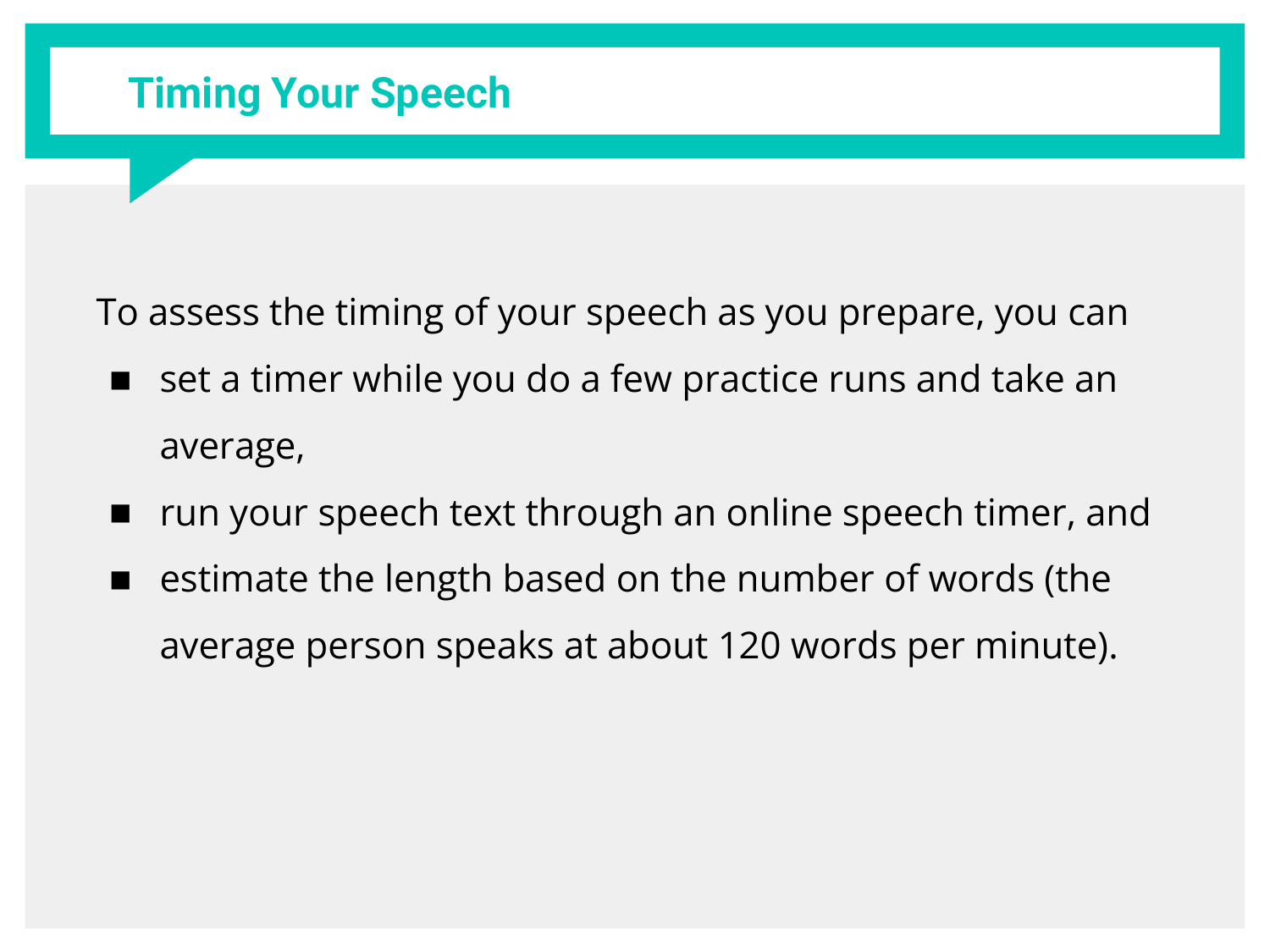

# Timing Your Speech
To assess the timing of your speech as you prepare, you can
set a timer while you do a few practice runs and take an average,
run your speech text through an online speech timer, and
estimate the length based on the number of words (the average person speaks at about 120 words per minute).